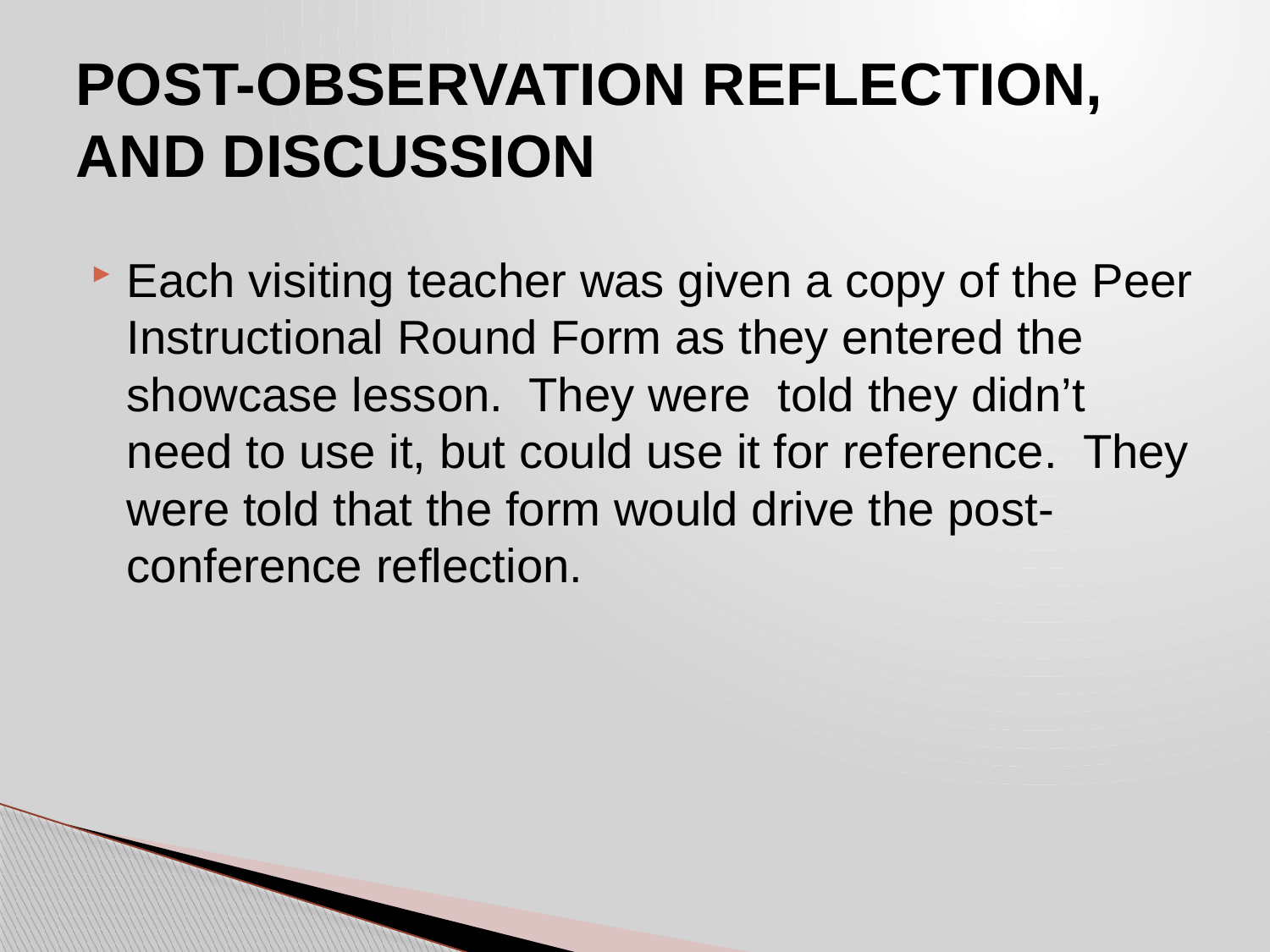

# POST-OBSERVATION REFLECTION, AND DISCUSSION
Each visiting teacher was given a copy of the Peer Instructional Round Form as they entered the showcase lesson.  They were  told they didn’t need to use it, but could use it for reference.  They were told that the form would drive the post-conference reflection.